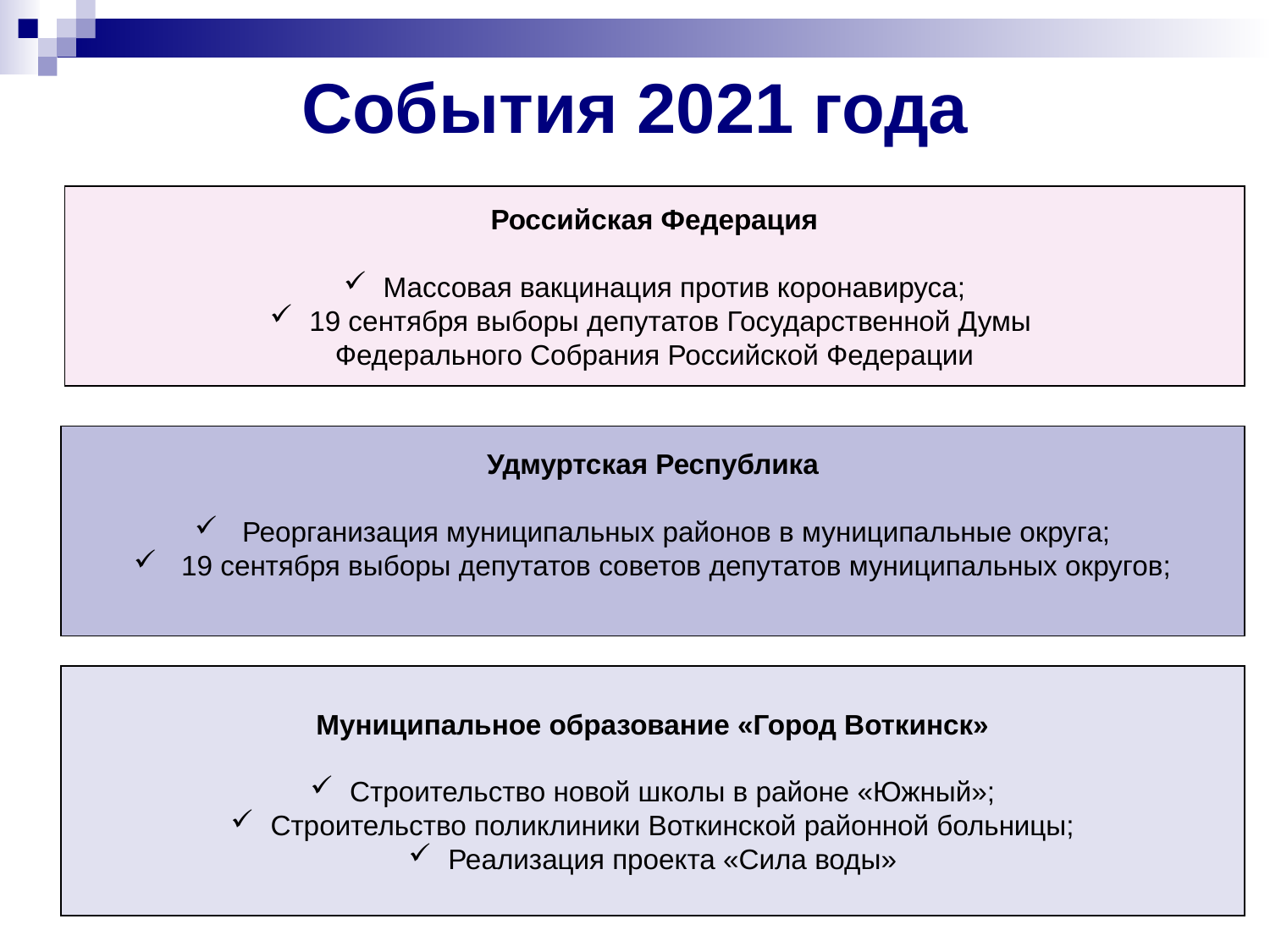

# События 2021 года
Российская Федерация

Массовая вакцинация против коронавируса;
19 сентября выборы депутатов Государственной Думы
Федерального Собрания Российской Федерации

Удмуртская Республика

 Реорганизация муниципальных районов в муниципальные округа;
 19 сентября выборы депутатов советов депутатов муниципальных округов;

Муниципальное образование «Город Воткинск»

Строительство новой школы в районе «Южный»;
Строительство поликлиники Воткинской районной больницы;
Реализация проекта «Сила воды»